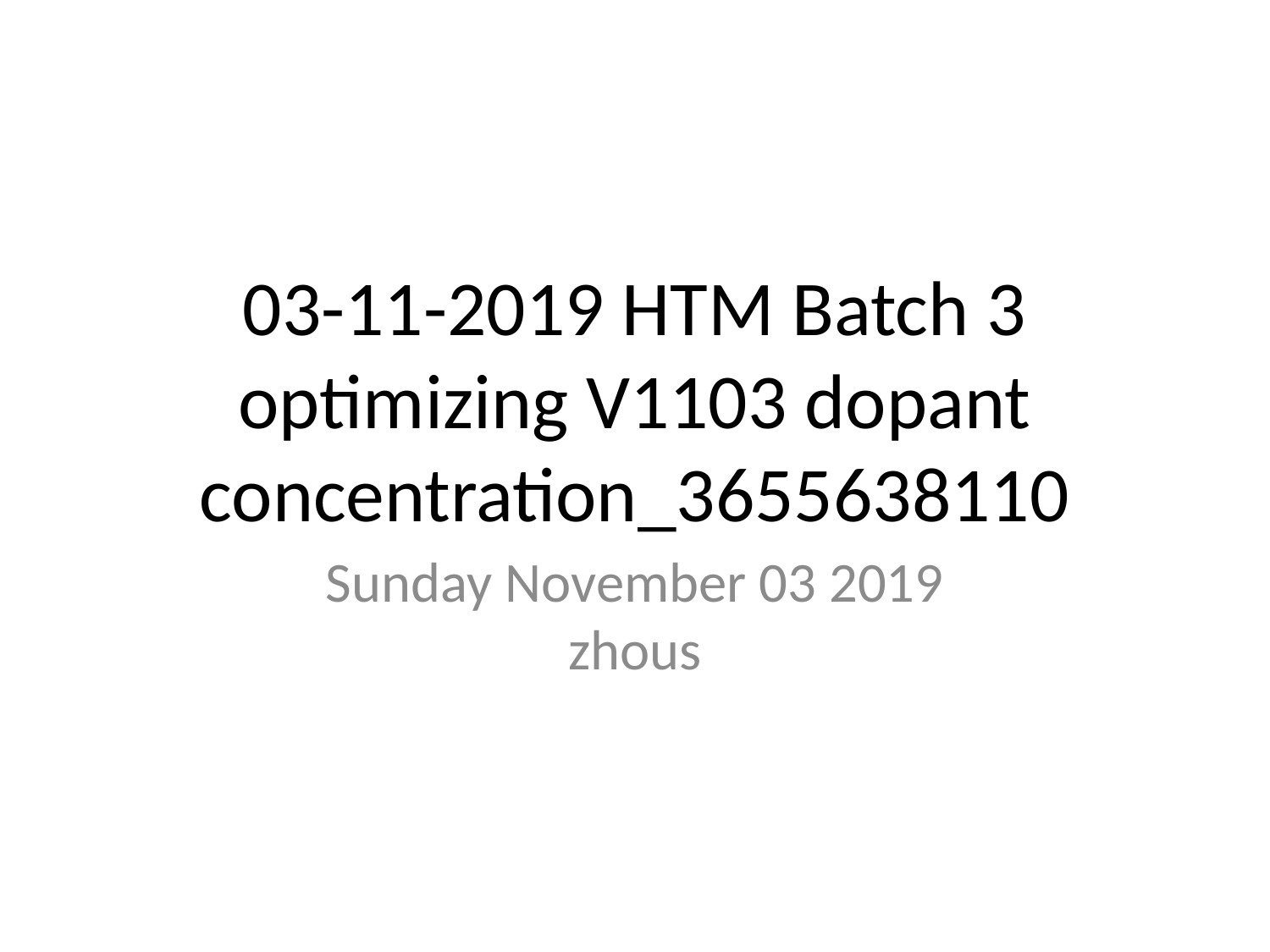

# 03-11-2019 HTM Batch 3 optimizing V1103 dopant concentration_3655638110
Sunday November 03 2019
zhous